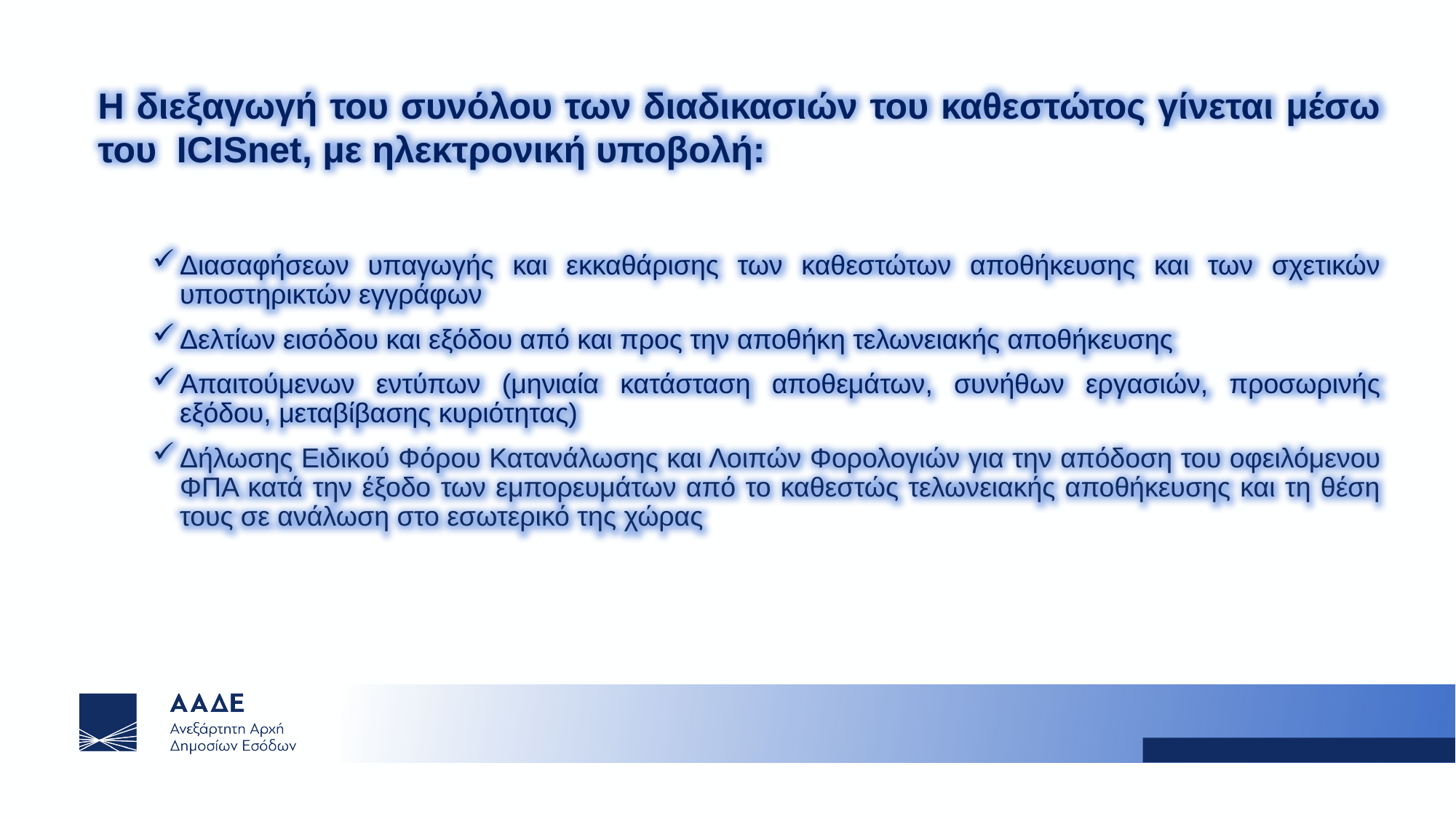

Η διεξαγωγή του συνόλου των διαδικασιών του καθεστώτος γίνεται μέσω του  ICISnet, με ηλεκτρονική υποβολή:

Διασαφήσεων υπαγωγής και εκκαθάρισης των καθεστώτων αποθήκευσης και των σχετικών υποστηρικτών εγγράφων
Δελτίων εισόδου και εξόδου από και προς την αποθήκη τελωνειακής αποθήκευσης
Απαιτούμενων εντύπων (μηνιαία κατάσταση αποθεμάτων, συνήθων εργασιών, προσωρινής εξόδου, μεταβίβασης κυριότητας)
Δήλωσης Ειδικού Φόρου Κατανάλωσης και Λοιπών Φορολογιών για την απόδοση του οφειλόμενου ΦΠΑ κατά την έξοδο των εμπορευμάτων από το καθεστώς τελωνειακής αποθήκευσης και τη θέση τους σε ανάλωση στο εσωτερικό της χώρας